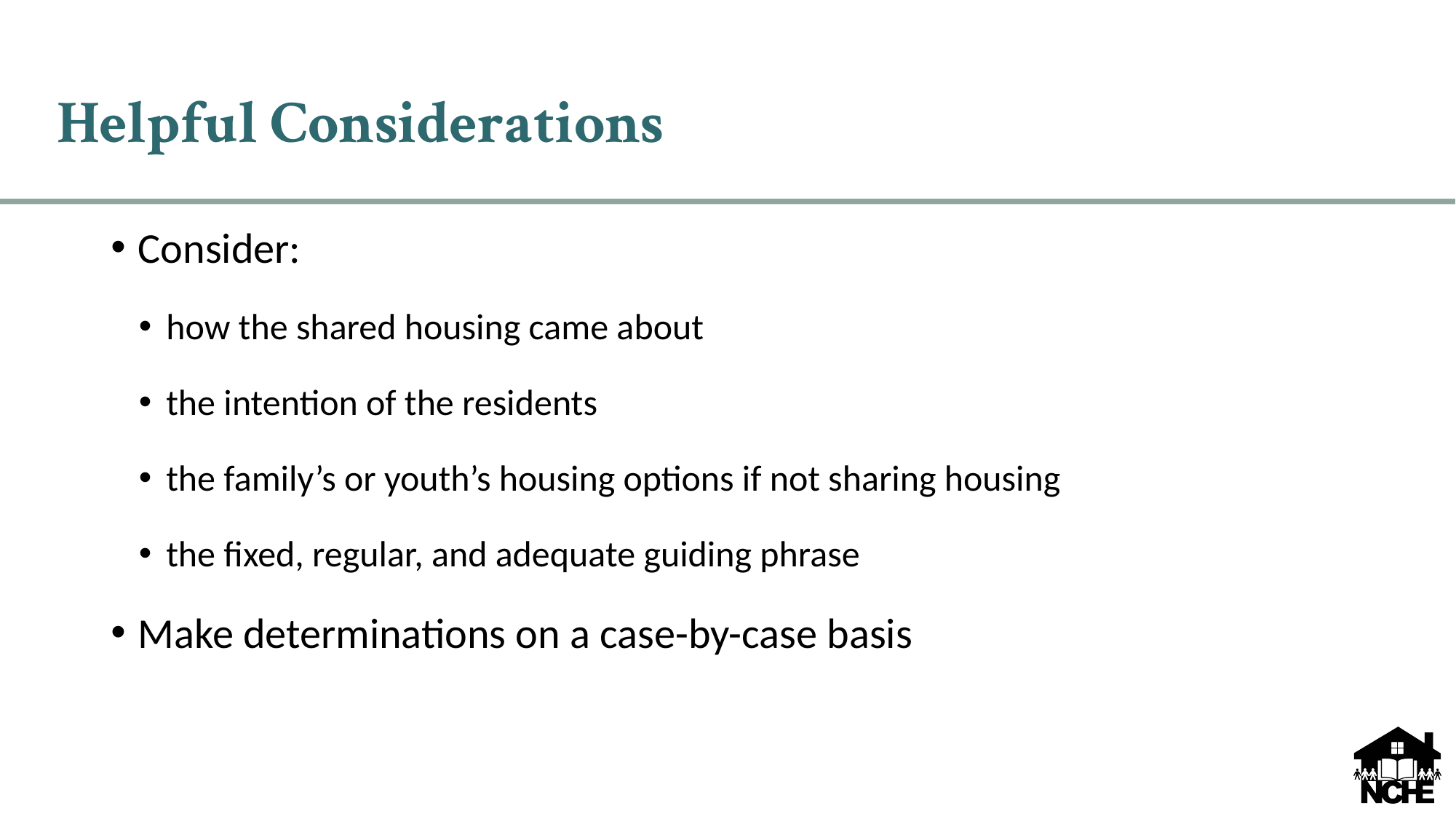

# Helpful Considerations
Consider:
how the shared housing came about
the intention of the residents
the family’s or youth’s housing options if not sharing housing
the fixed, regular, and adequate guiding phrase
Make determinations on a case-by-case basis